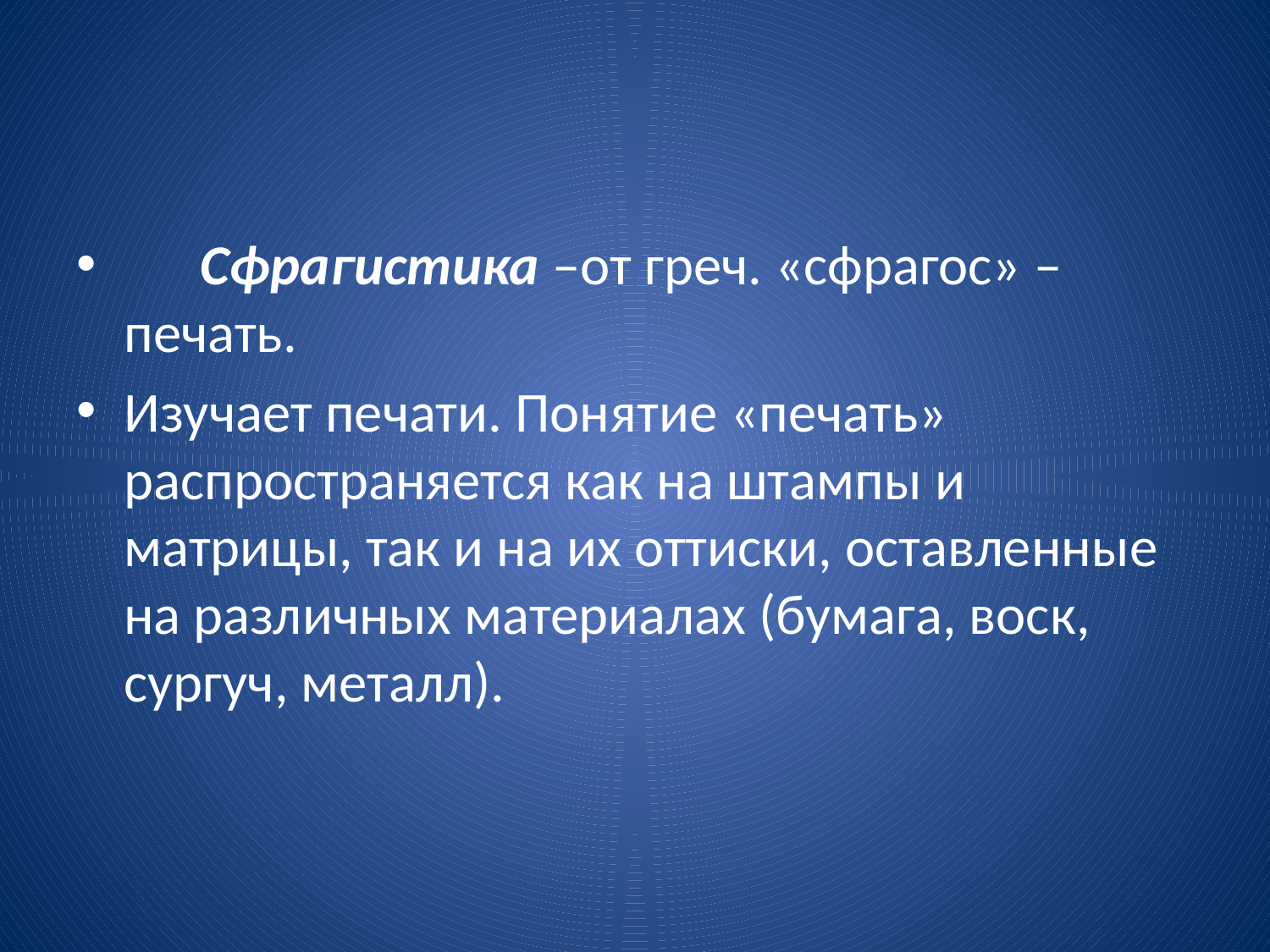

#
      Сфрагистика –от греч. «сфрагос» – печать.
Изучает печати. Понятие «печать» распространяется как на штампы и матрицы, так и на их оттиски, оставленные на различных материалах (бумага, воск, сургуч, металл).